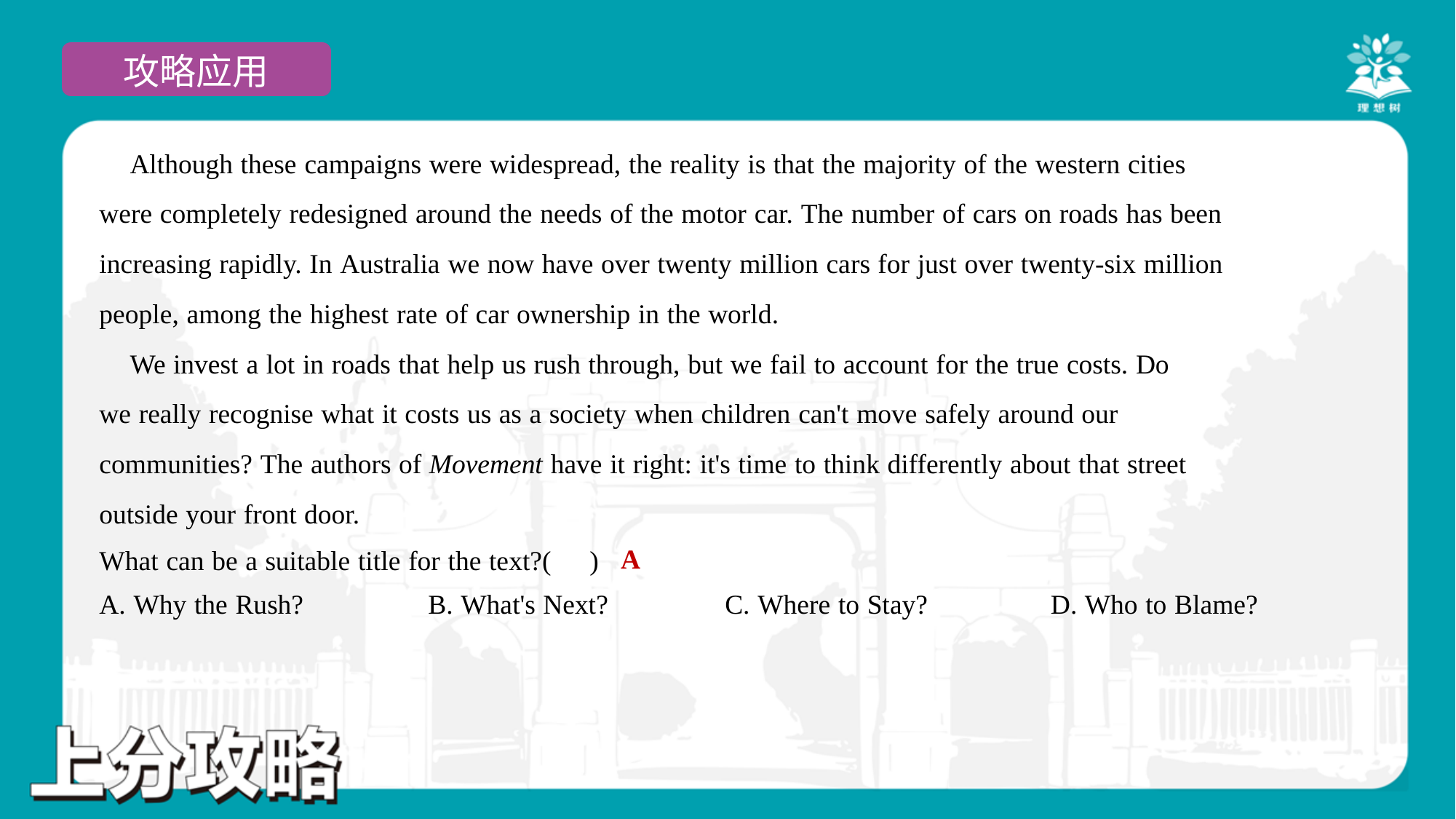

Although these campaigns were widespread, the reality is that the majority of the western cities
were completely redesigned around the needs of the motor car. The number of cars on roads has been
increasing rapidly. In Australia we now have over twenty million cars for just over twenty-six million
people, among the highest rate of car ownership in the world.
    We invest a lot in roads that help us rush through, but we fail to account for the true costs. Do
we really recognise what it costs us as a society when children can't move safely around our
communities? The authors of Movement have it right: it's time to think differently about that street
outside your front door.
What can be a suitable title for the text?(     )
A
A. Why the Rush?	B. What's Next?	C. Where to Stay?	D. Who to Blame?